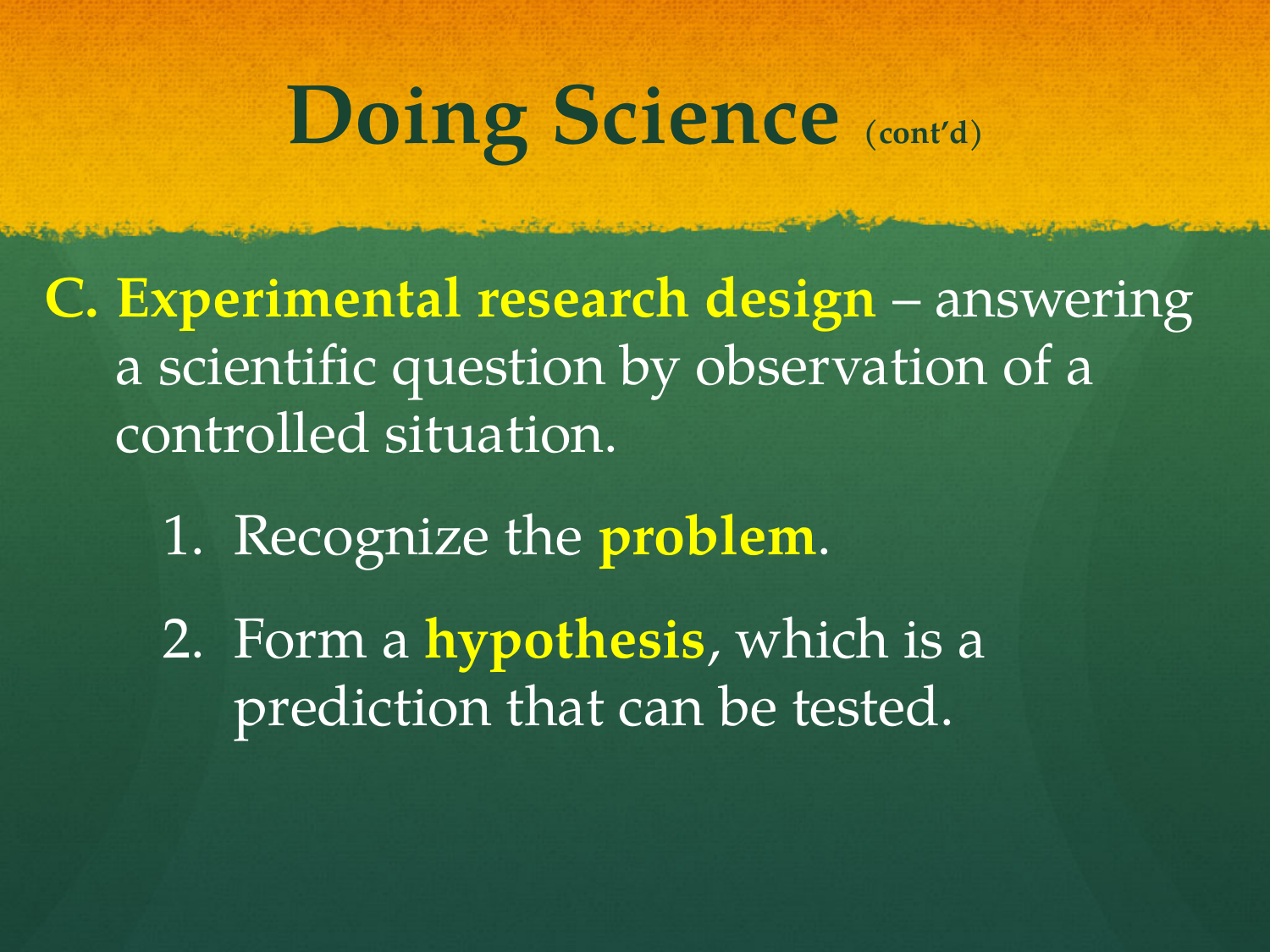

# Doing Science (cont’d)
Experimental research design – answering a scientific question by observation of a controlled situation.
Recognize the problem.
Form a hypothesis, which is a prediction that can be tested.